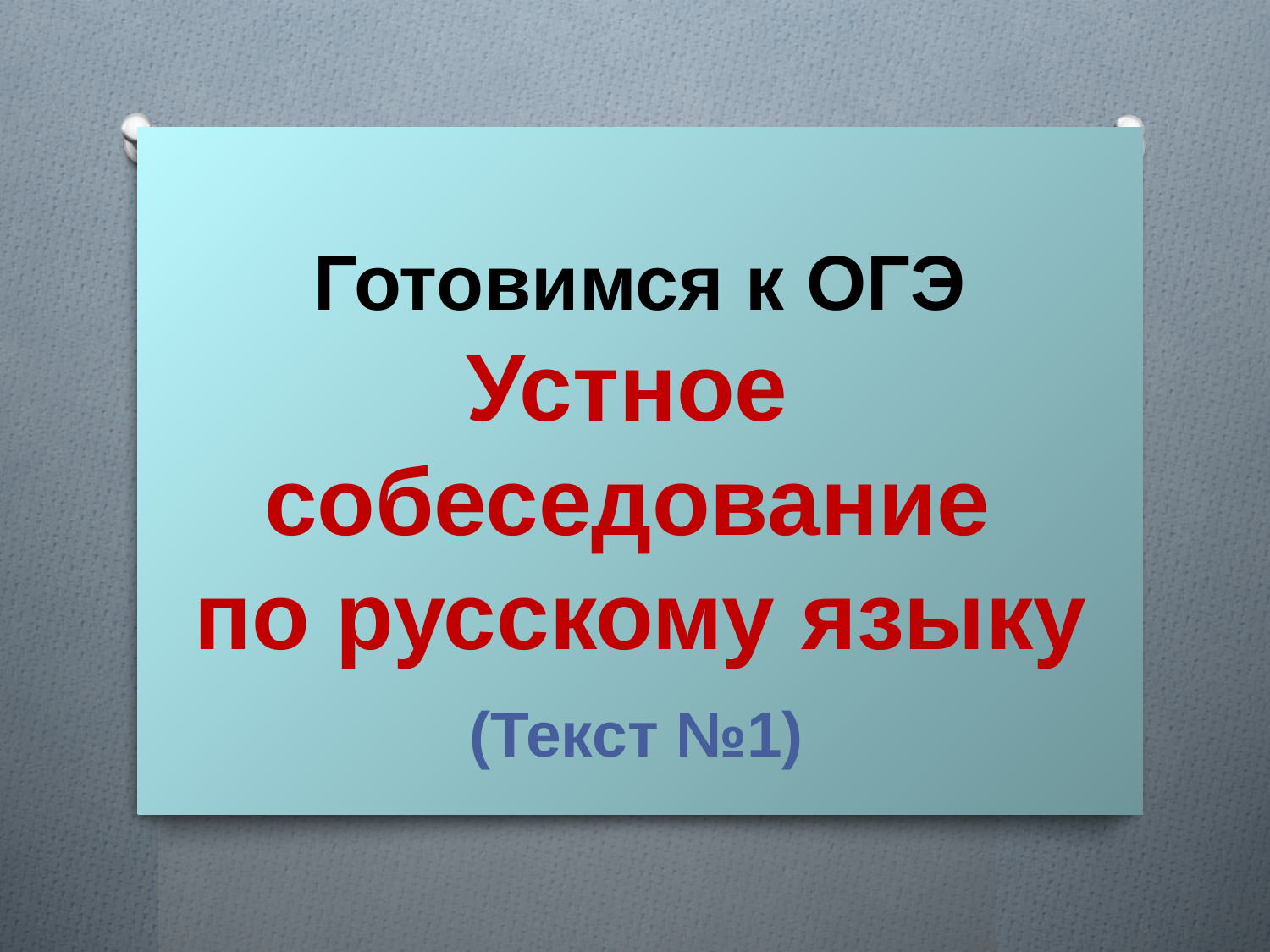

# Готовимся к ОГЭ Готовимся к ОГЭ Устное собеседование по русскому языку
(Текст №1)